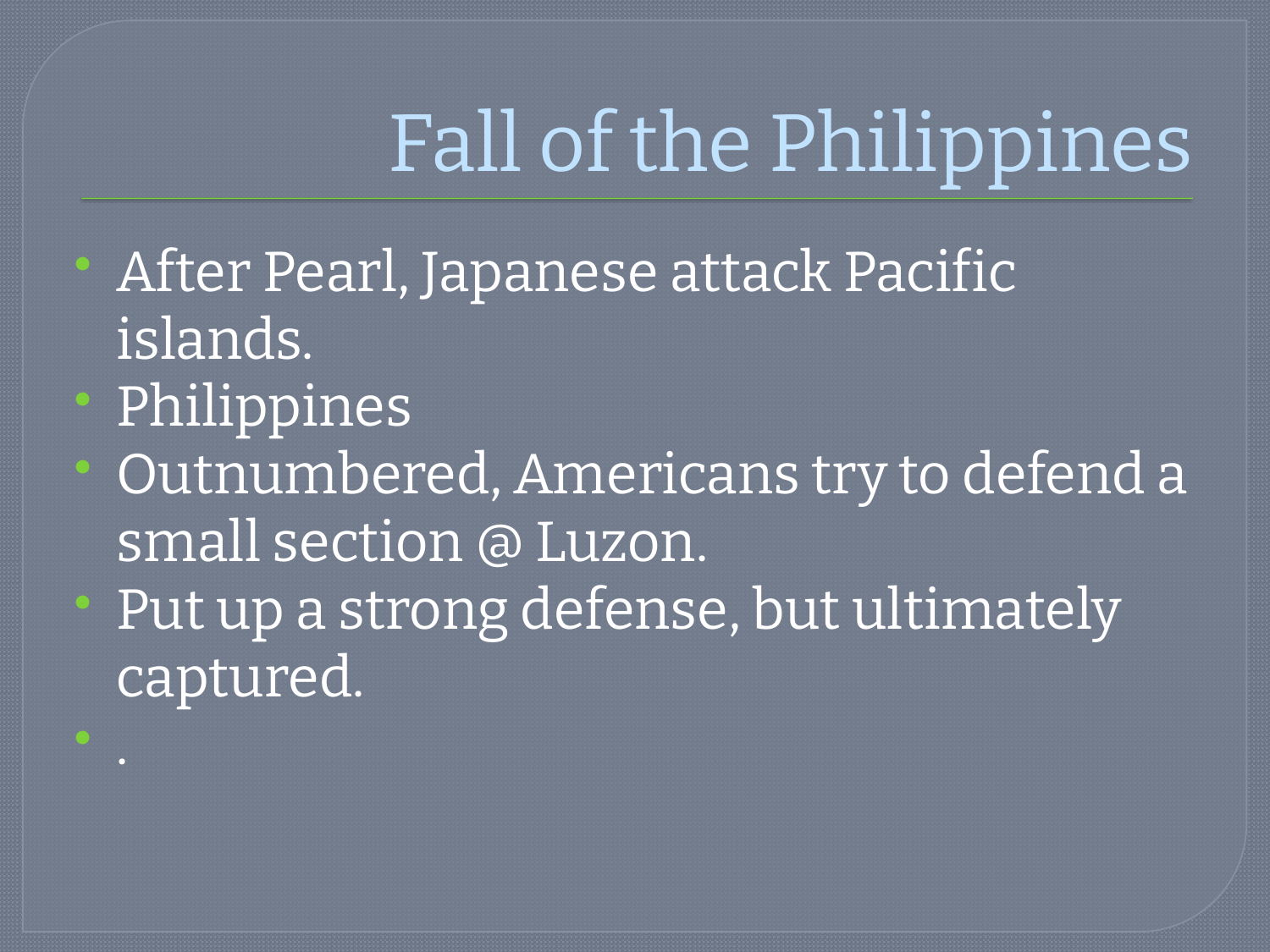

# Fall of the Philippines
After Pearl, Japanese attack Pacific islands.
Philippines
Outnumbered, Americans try to defend a small section @ Luzon.
Put up a strong defense, but ultimately captured.
.